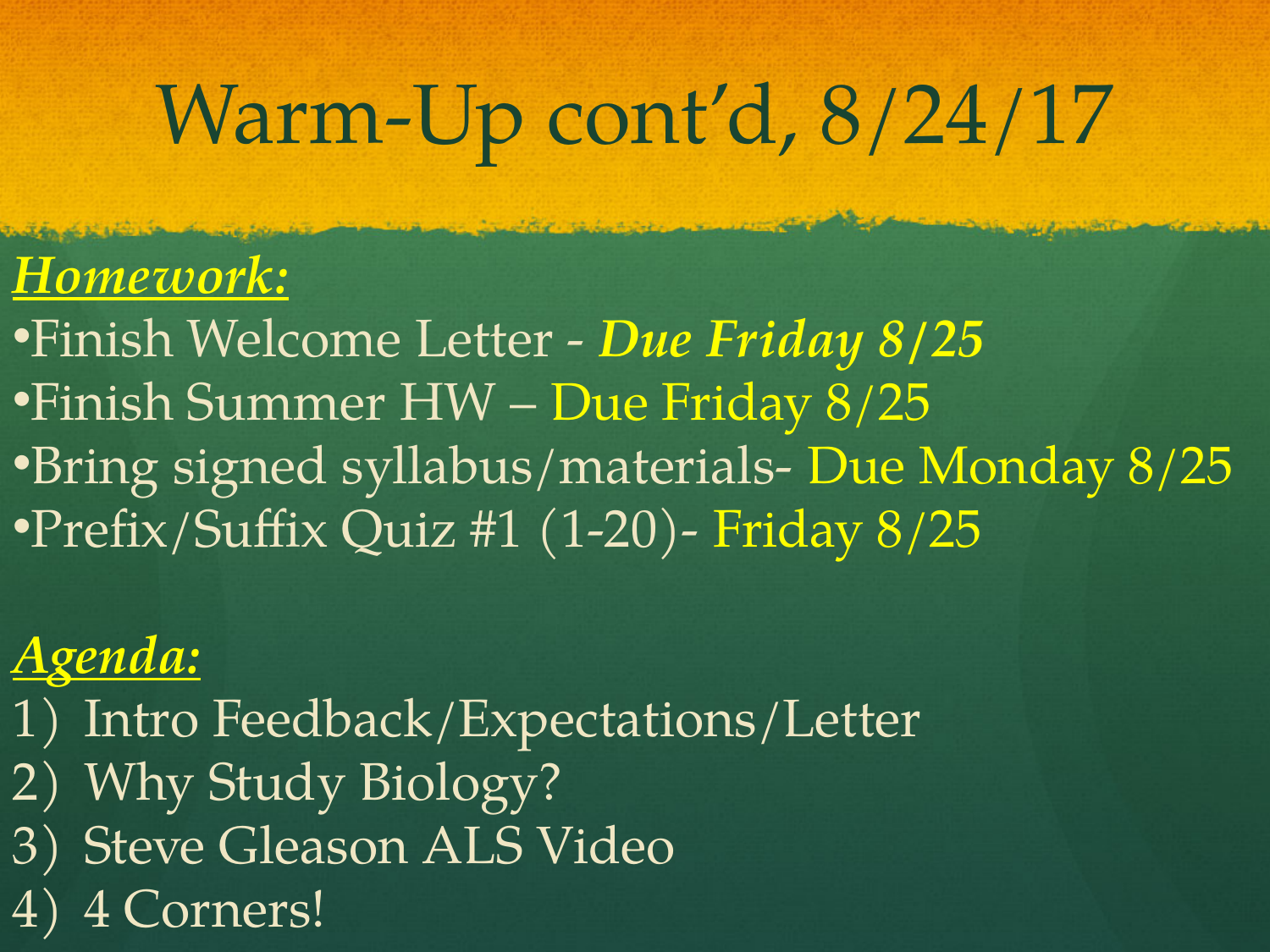

# Warm-Up cont’d, 8/24/17
Homework:
Finish Welcome Letter - Due Friday 8/25
Finish Summer HW – Due Friday 8/25
Bring signed syllabus/materials- Due Monday 8/25
Prefix/Suffix Quiz #1 (1-20)- Friday 8/25

Agenda:
Intro Feedback/Expectations/Letter
Why Study Biology?
Steve Gleason ALS Video
4 Corners!